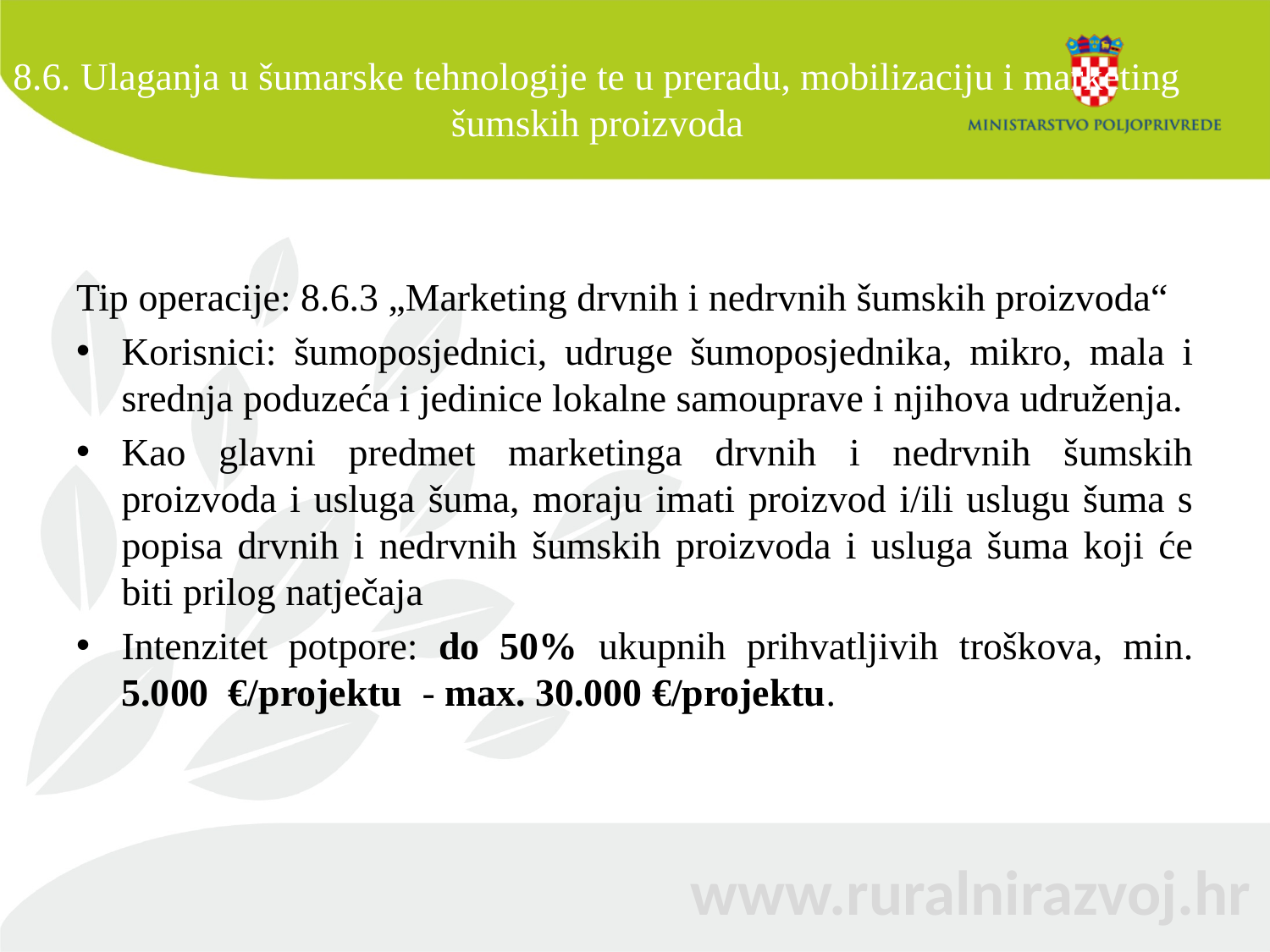

#
8.6. Ulaganja u šumarske tehnologije te u preradu, mobilizaciju i marketing šumskih proizvoda
Tip operacije: 8.6.3 „Marketing drvnih i nedrvnih šumskih proizvoda“
Korisnici: šumoposjednici, udruge šumoposjednika, mikro, mala i srednja poduzeća i jedinice lokalne samouprave i njihova udruženja.
Kao glavni predmet marketinga drvnih i nedrvnih šumskih proizvoda i usluga šuma, moraju imati proizvod i/ili uslugu šuma s popisa drvnih i nedrvnih šumskih proizvoda i usluga šuma koji će biti prilog natječaja
Intenzitet potpore: do 50% ukupnih prihvatljivih troškova, min. 5.000  €/projektu  - max. 30.000 €/projektu.